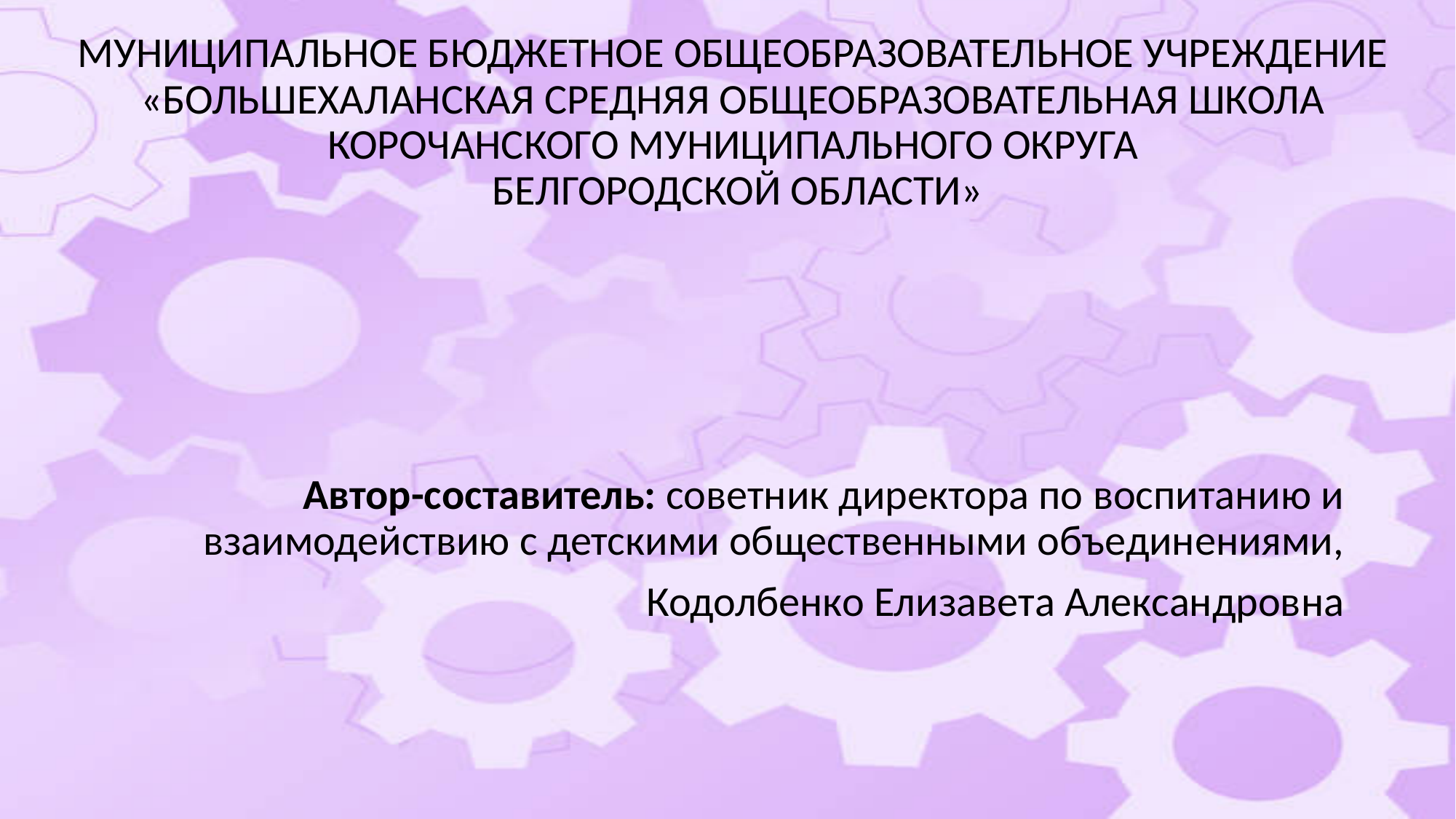

# МУНИЦИПАЛЬНОЕ БЮДЖЕТНОЕ ОБЩЕОБРАЗОВАТЕЛЬНОЕ УЧРЕЖДЕНИЕ «БОЛЬШЕХАЛАНСКАЯ СРЕДНЯЯ ОБЩЕОБРАЗОВАТЕЛЬНАЯ ШКОЛА КОРОЧАНСКОГО МУНИЦИПАЛЬНОГО ОКРУГА БЕЛГОРОДСКОЙ ОБЛАСТИ»

Автор-составитель: советник директора по воспитанию и взаимодействию с детскими общественными объединениями,
Кодолбенко Елизавета Александровна